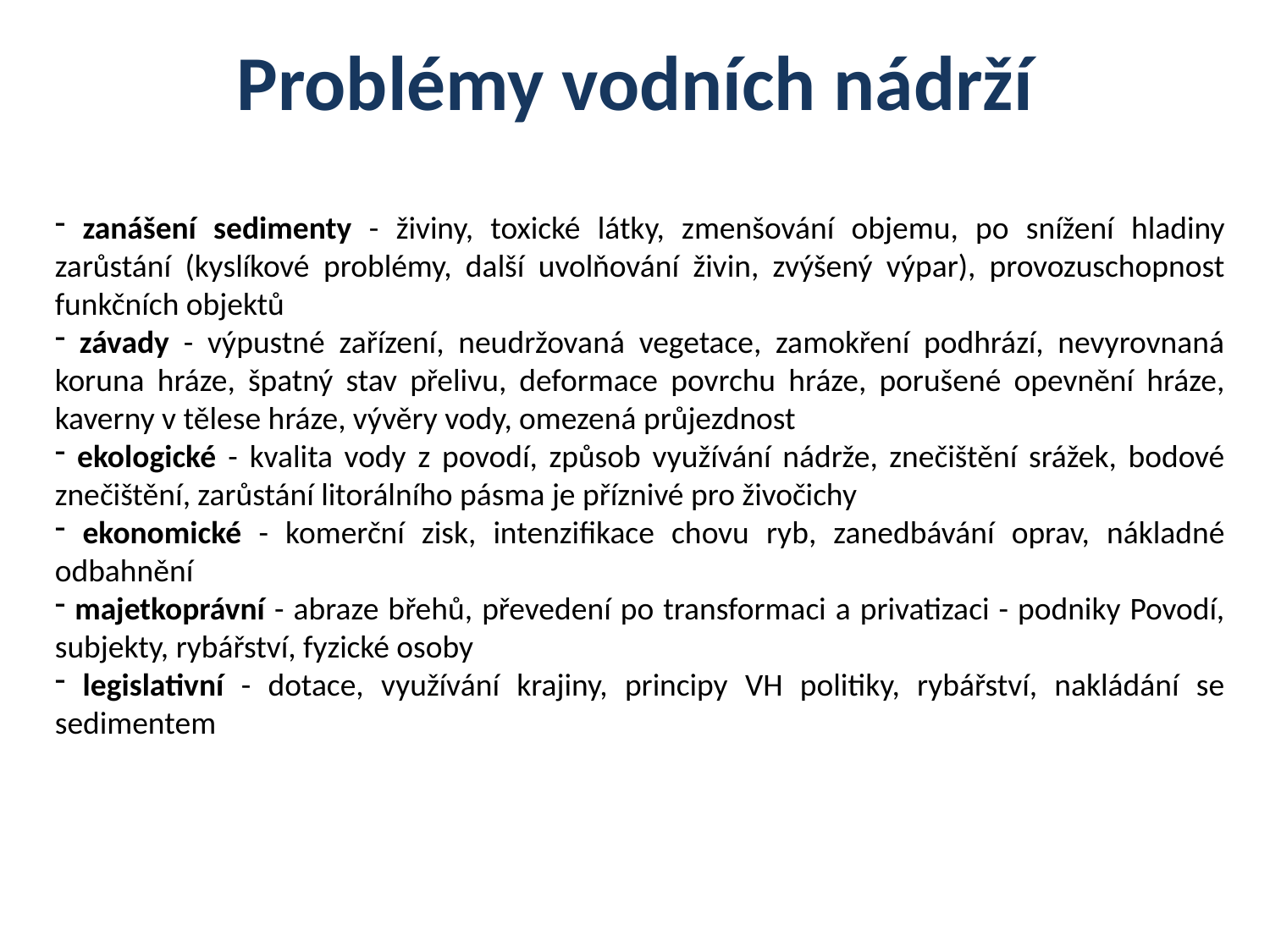

# Problémy vodních nádrží

 zanášení sedimenty - živiny, toxické látky, zmenšování objemu, po snížení hladiny zarůstání (kyslíkové problémy, další uvolňování živin, zvýšený výpar), provozuschopnost funkčních objektů
 závady - výpustné zařízení, neudržovaná vegetace, zamokření podhrází, nevyrovnaná koruna hráze, špatný stav přelivu, deformace povrchu hráze, porušené opevnění hráze, kaverny v tělese hráze, vývěry vody, omezená průjezdnost
 ekologické - kvalita vody z povodí, způsob využívání nádrže, znečištění srážek, bodové znečištění, zarůstání litorálního pásma je příznivé pro živočichy
 ekonomické - komerční zisk, intenzifikace chovu ryb, zanedbávání oprav, nákladné odbahnění
 majetkoprávní - abraze břehů, převedení po transformaci a privatizaci - podniky Povodí, subjekty, rybářství, fyzické osoby
 legislativní - dotace, využívání krajiny, principy VH politiky, rybářství, nakládání se sedimentem